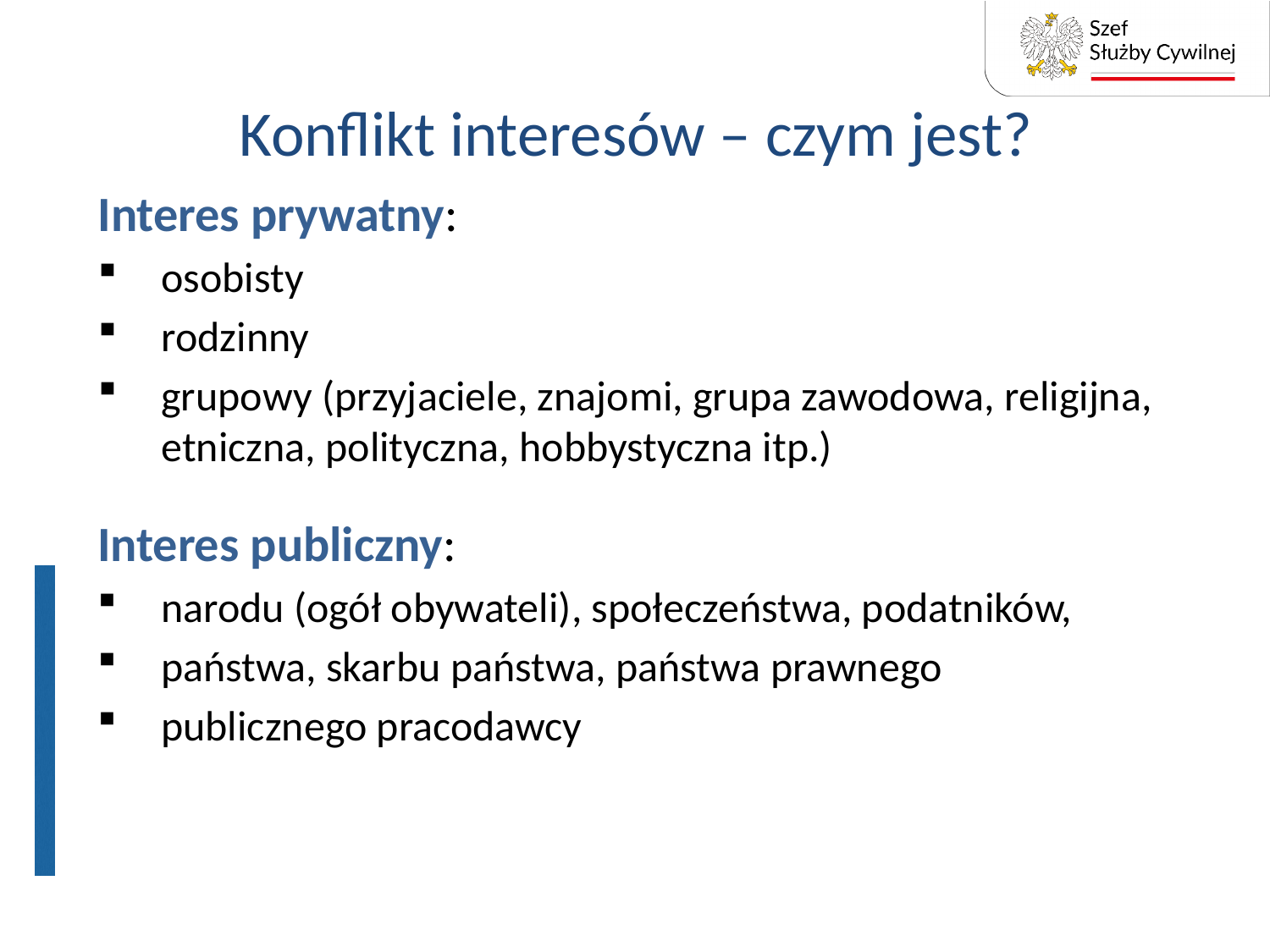

# Konflikt interesów – czym jest?
Interes prywatny:
osobisty
rodzinny
grupowy (przyjaciele, znajomi, grupa zawodowa, religijna, etniczna, polityczna, hobbystyczna itp.)

Interes publiczny:
narodu (ogół obywateli), społeczeństwa, podatników,
państwa, skarbu państwa, państwa prawnego
publicznego pracodawcy